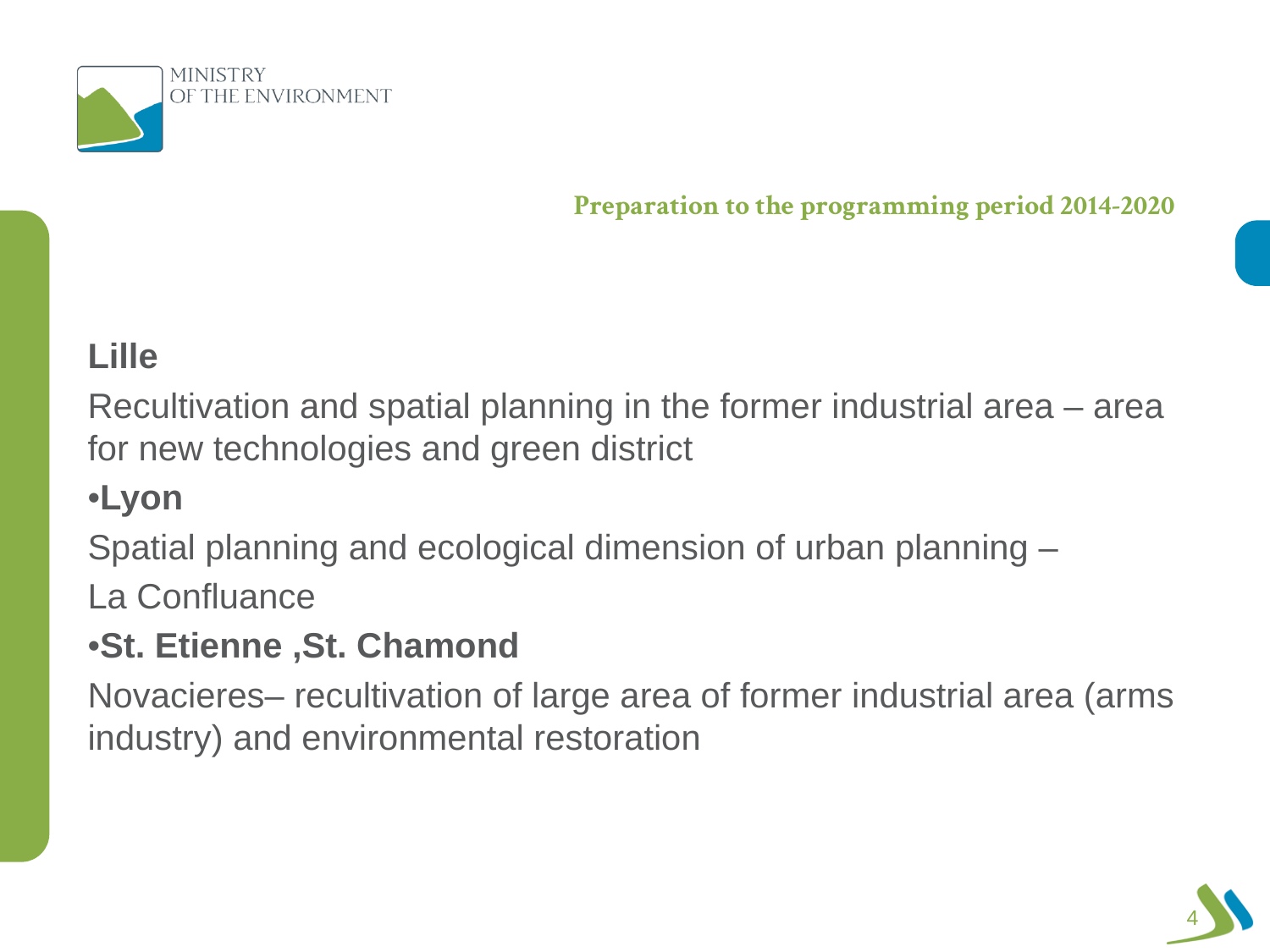

# Preparation to the programming period 2014-2020
Lille
Recultivation and spatial planning in the former industrial area – area for new technologies and green district
•Lyon
Spatial planning and ecological dimension of urban planning –
La Confluance
•St. Etienne ,St. Chamond
Novacieres– recultivation of large area of former industrial area (arms industry) and environmental restoration
4